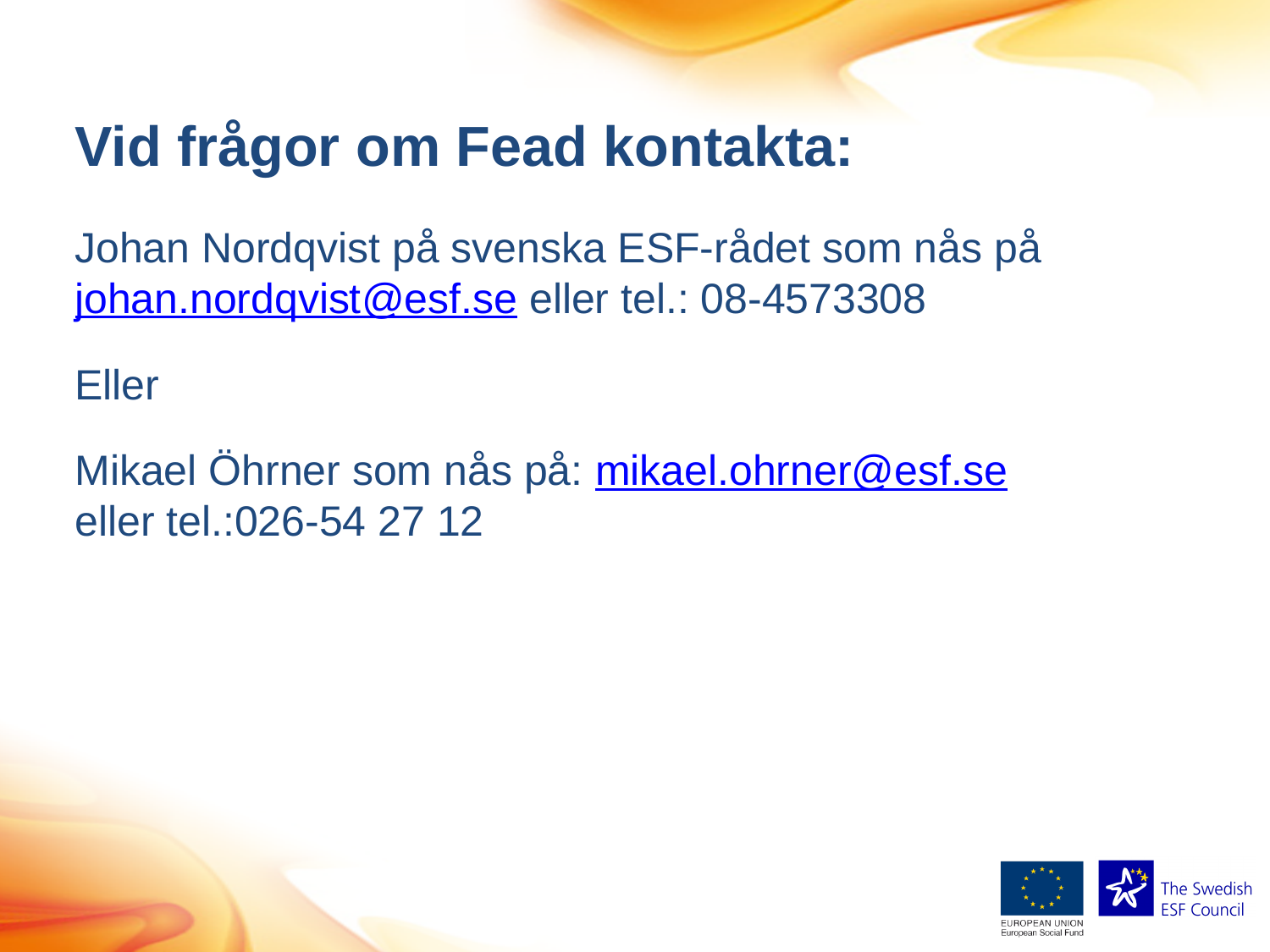

Vid frågor om Fead kontakta:
Johan Nordqvist på svenska ESF-rådet som nås på johan.nordqvist@esf.se eller tel.: 08-4573308
Eller
Mikael Öhrner som nås på: mikael.ohrner@esf.se eller tel.:026-54 27 12